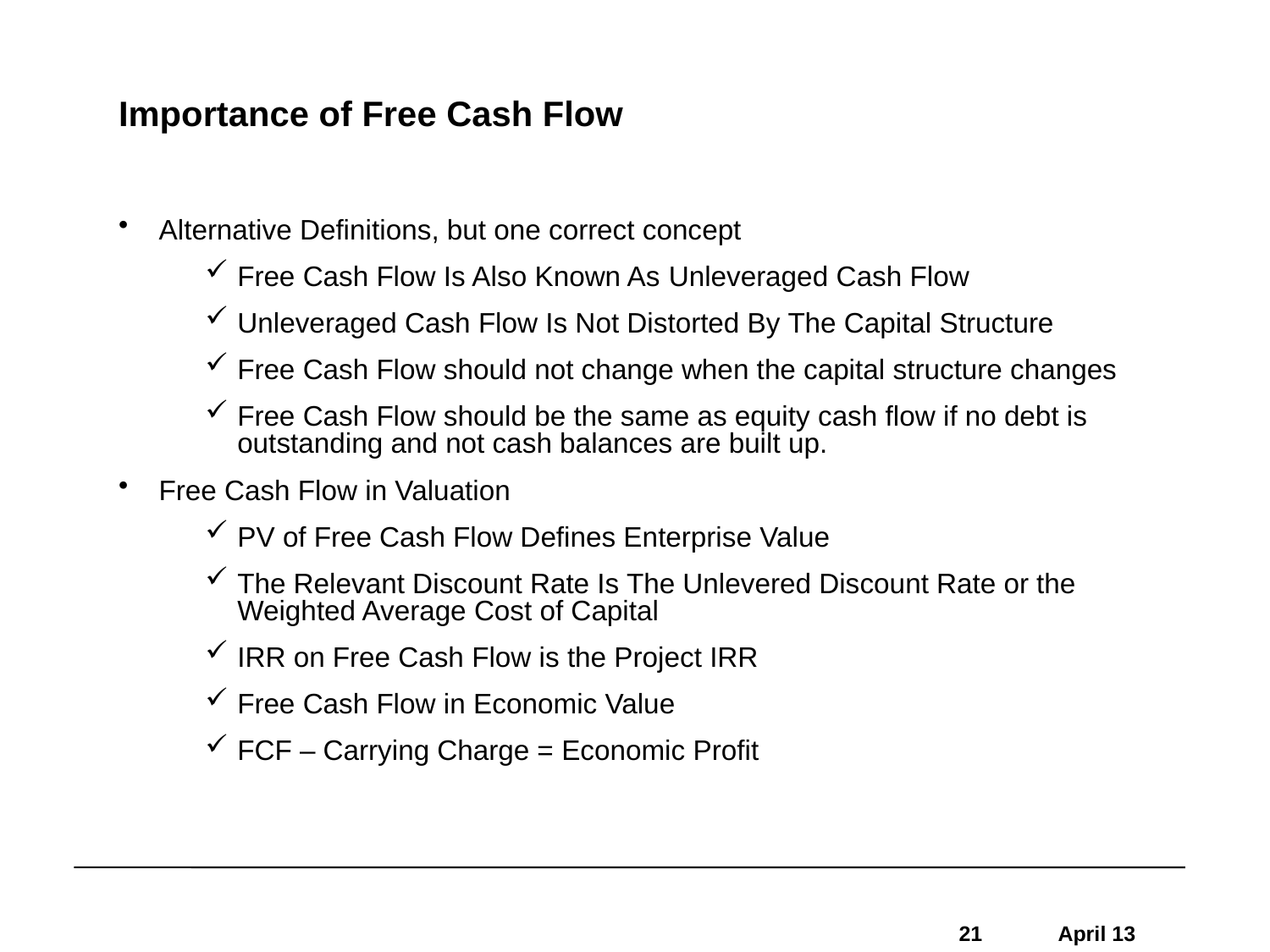

# Importance of Free Cash Flow
Alternative Definitions, but one correct concept
Free Cash Flow Is Also Known As Unleveraged Cash Flow
Unleveraged Cash Flow Is Not Distorted By The Capital Structure
Free Cash Flow should not change when the capital structure changes
Free Cash Flow should be the same as equity cash flow if no debt is outstanding and not cash balances are built up.
Free Cash Flow in Valuation
PV of Free Cash Flow Defines Enterprise Value
The Relevant Discount Rate Is The Unlevered Discount Rate or the Weighted Average Cost of Capital
IRR on Free Cash Flow is the Project IRR
Free Cash Flow in Economic Value
FCF – Carrying Charge = Economic Profit